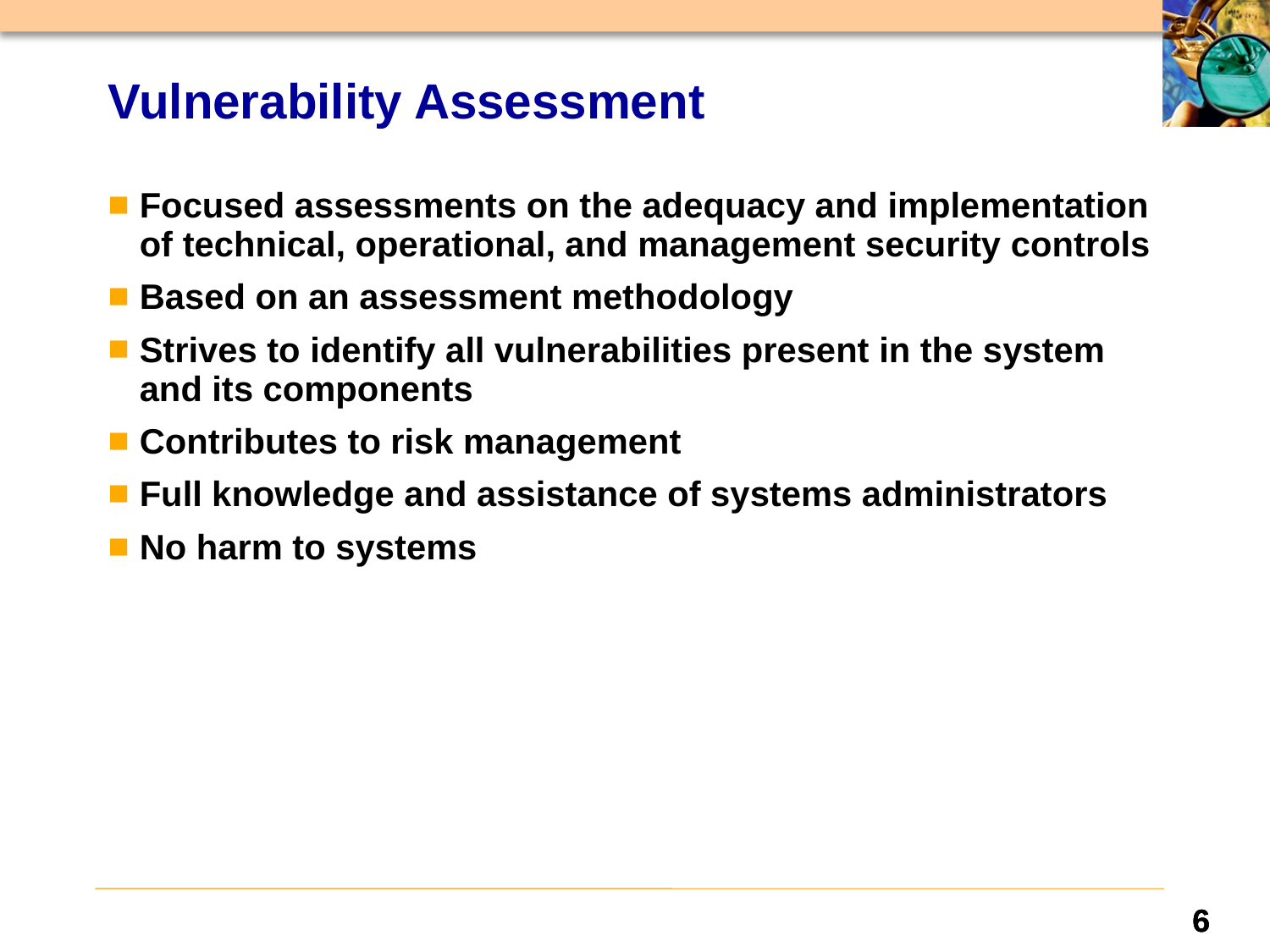

# Vulnerability Assessment
Focused assessments on the adequacy and implementation of technical, operational, and management security controls
Based on an assessment methodology
Strives to identify all vulnerabilities present in the system and its components
Contributes to risk management
Full knowledge and assistance of systems administrators
No harm to systems
6